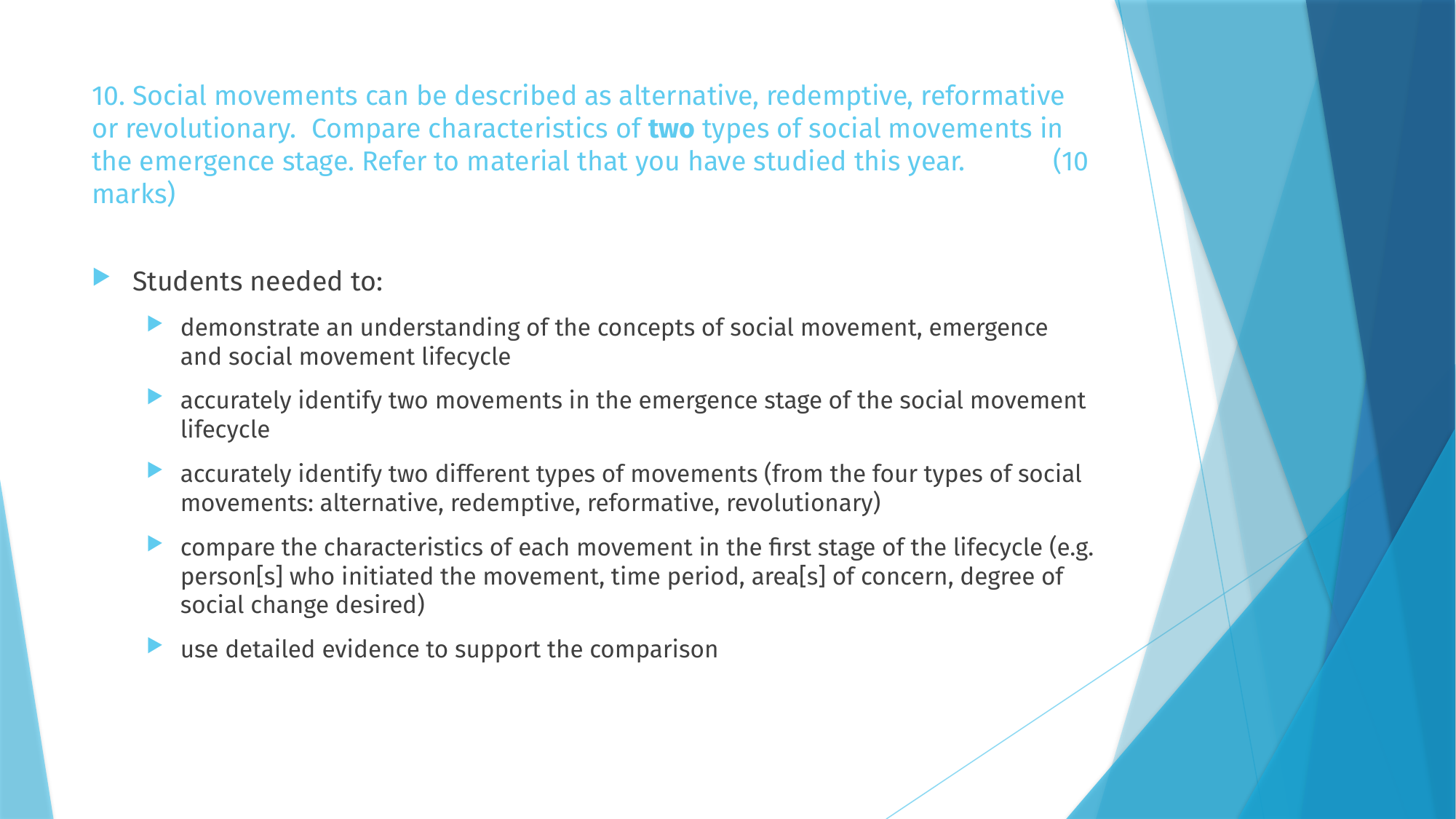

# 10. Social movements can be described as alternative, redemptive, reformative or revolutionary.  Compare characteristics of two types of social movements in the emergence stage. Refer to material that you have studied this year.            (10 marks)
Students needed to:
demonstrate an understanding of the concepts of social movement, emergence and social movement lifecycle
accurately identify two movements in the emergence stage of the social movement lifecycle
accurately identify two different types of movements (from the four types of social movements: alternative, redemptive, reformative, revolutionary)
compare the characteristics of each movement in the first stage of the lifecycle (e.g. person[s] who initiated the movement, time period, area[s] of concern, degree of social change desired)
use detailed evidence to support the comparison